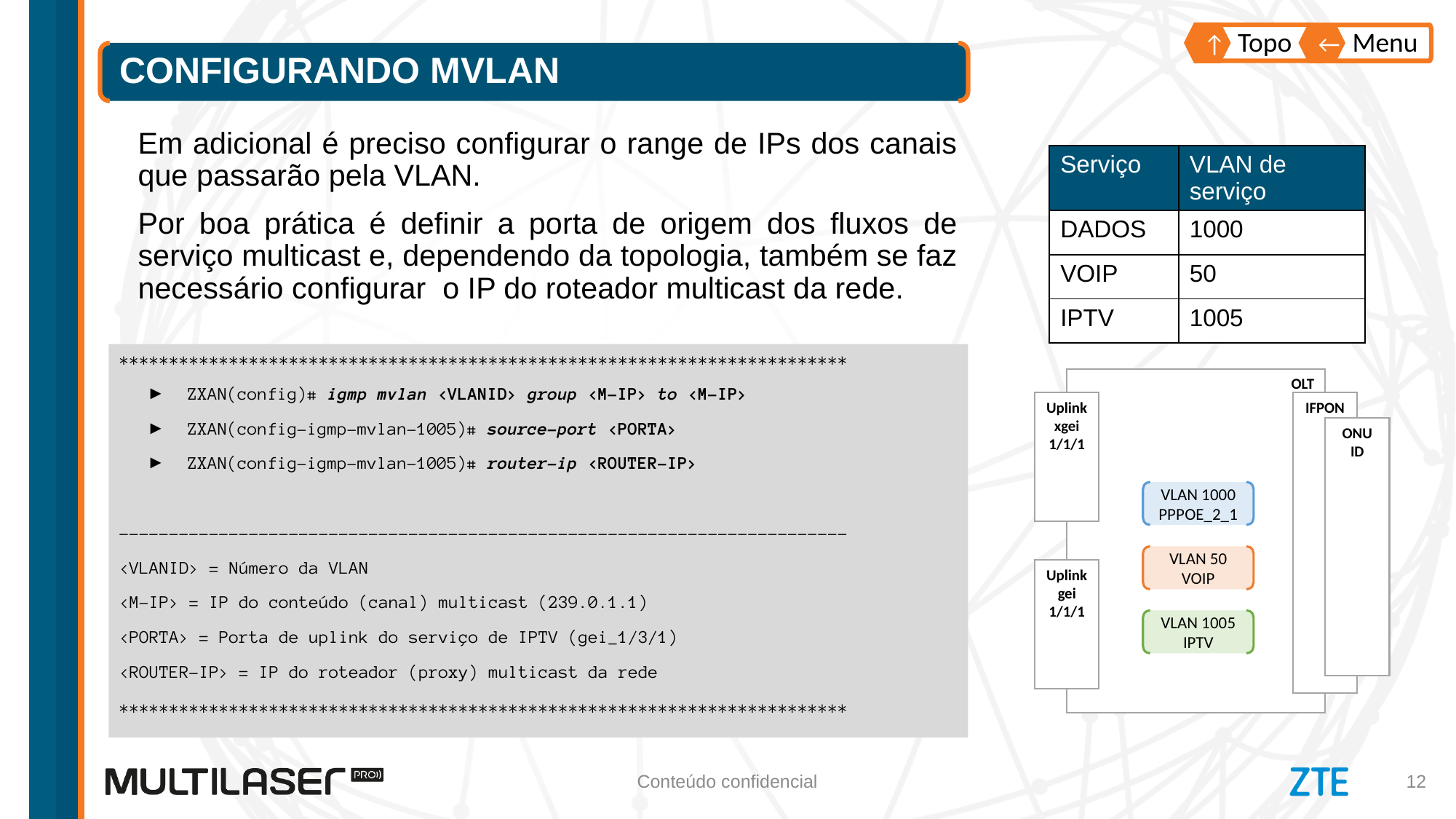

Topo
↑
Menu
←
# Configurando MVLAN
Em adicional é preciso configurar o range de IPs dos canais que passarão pela VLAN.
Por boa prática é definir a porta de origem dos fluxos de serviço multicast e, dependendo da topologia, também se faz necessário configurar  o IP do roteador multicast da rede.
| Serviço | VLAN de serviço |
| --- | --- |
| DADOS | 1000 |
| VOIP | 50 |
| IPTV | 1005 |
*************************************************************************
ZXAN(config)# igmp mvlan <VLANID> group <M-IP> to <M-IP>
ZXAN(config-igmp-mvlan-1005)# source-port <PORTA>
ZXAN(config-igmp-mvlan-1005)# router-ip <ROUTER-IP>

-------------------------------------------------------------------------
<VLANID> = Número da VLAN
<M-IP> = IP do conteúdo (canal) multicast (239.0.1.1)
<PORTA> = Porta de uplink do serviço de IPTV (gei_1/3/1)
<ROUTER-IP> = IP do roteador (proxy) multicast da rede
*************************************************************************
OLT
IFPON
ONU
ID
Uplink
xgei
1/1/1
VLAN 1000
PPPOE_2_1
VLAN 50
VOIP
VLAN 1005
IPTV
Uplink
gei
1/1/1
Conteúdo confidencial
12